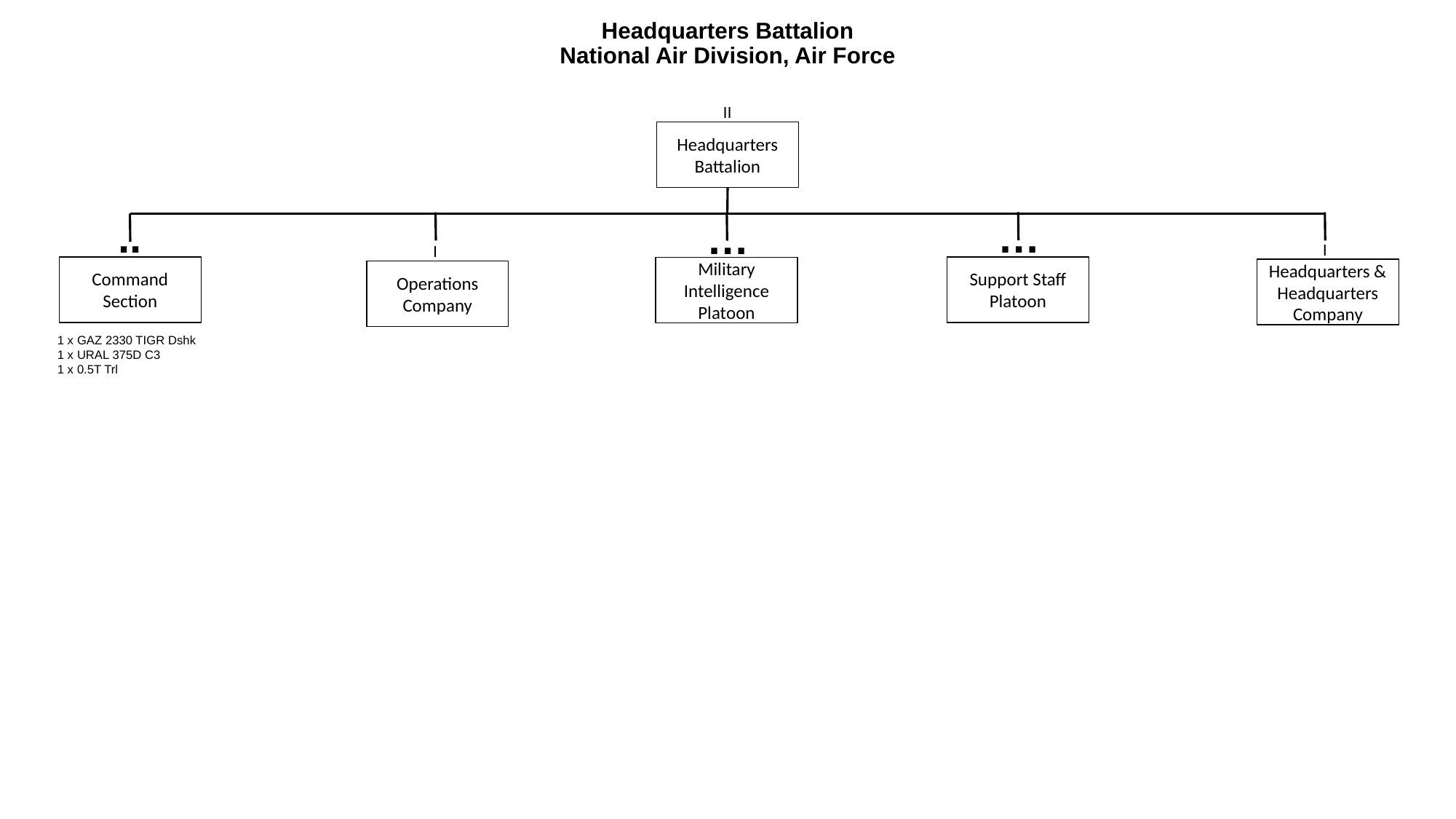

# Headquarters Battalion National Air Division, Air Force
II
Headquarters Battalion
…
..
…
I
I
Command
Section
Support Staff Platoon
Military Intelligence Platoon
Headquarters & Headquarters Company
Operations Company
1 x GAZ 2330 TIGR Dshk
1 x URAL 375D C3
1 x 0.5T Trl